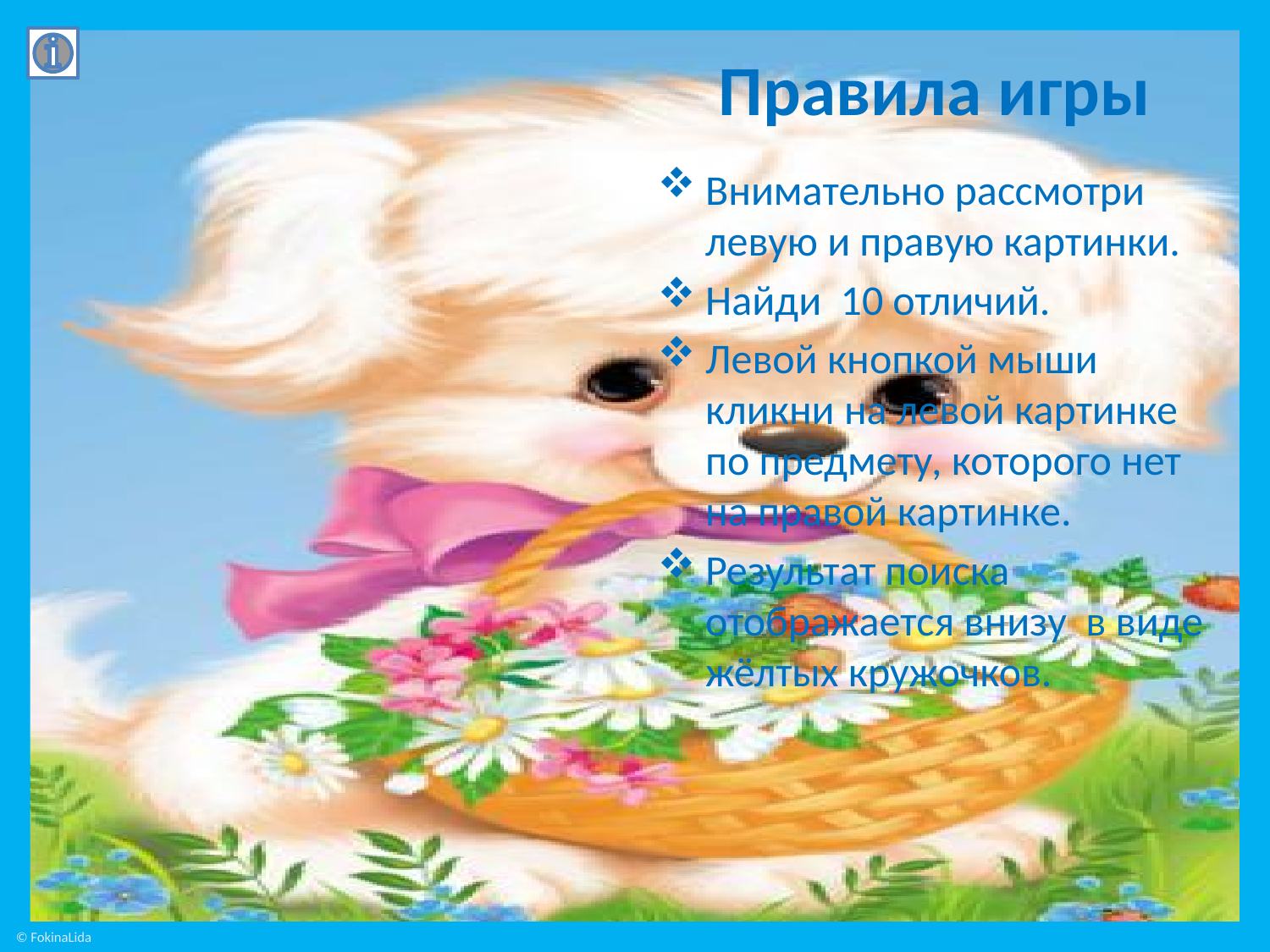

# Правила игры
Внимательно рассмотри  левую и правую картинки.
Найди  10 отличий.
Левой кнопкой мыши кликни на левой картинке по предмету, которого нет на правой картинке.
Результат поиска отображается внизу  в виде жёлтых кружочков.